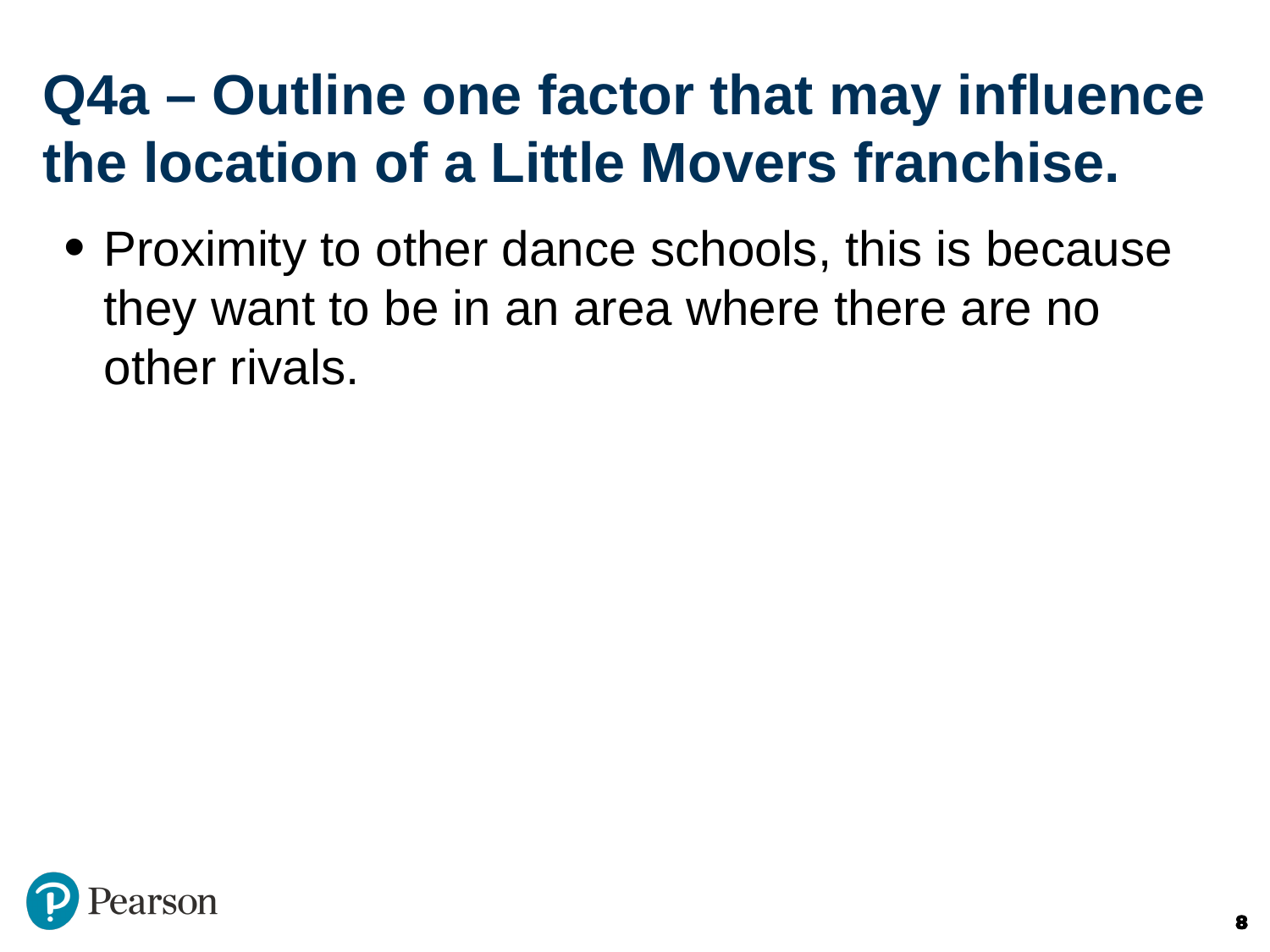

# Q4a – Outline one factor that may influence the location of a Little Movers franchise.
Proximity to other dance schools, this is because they want to be in an area where there are no other rivals.